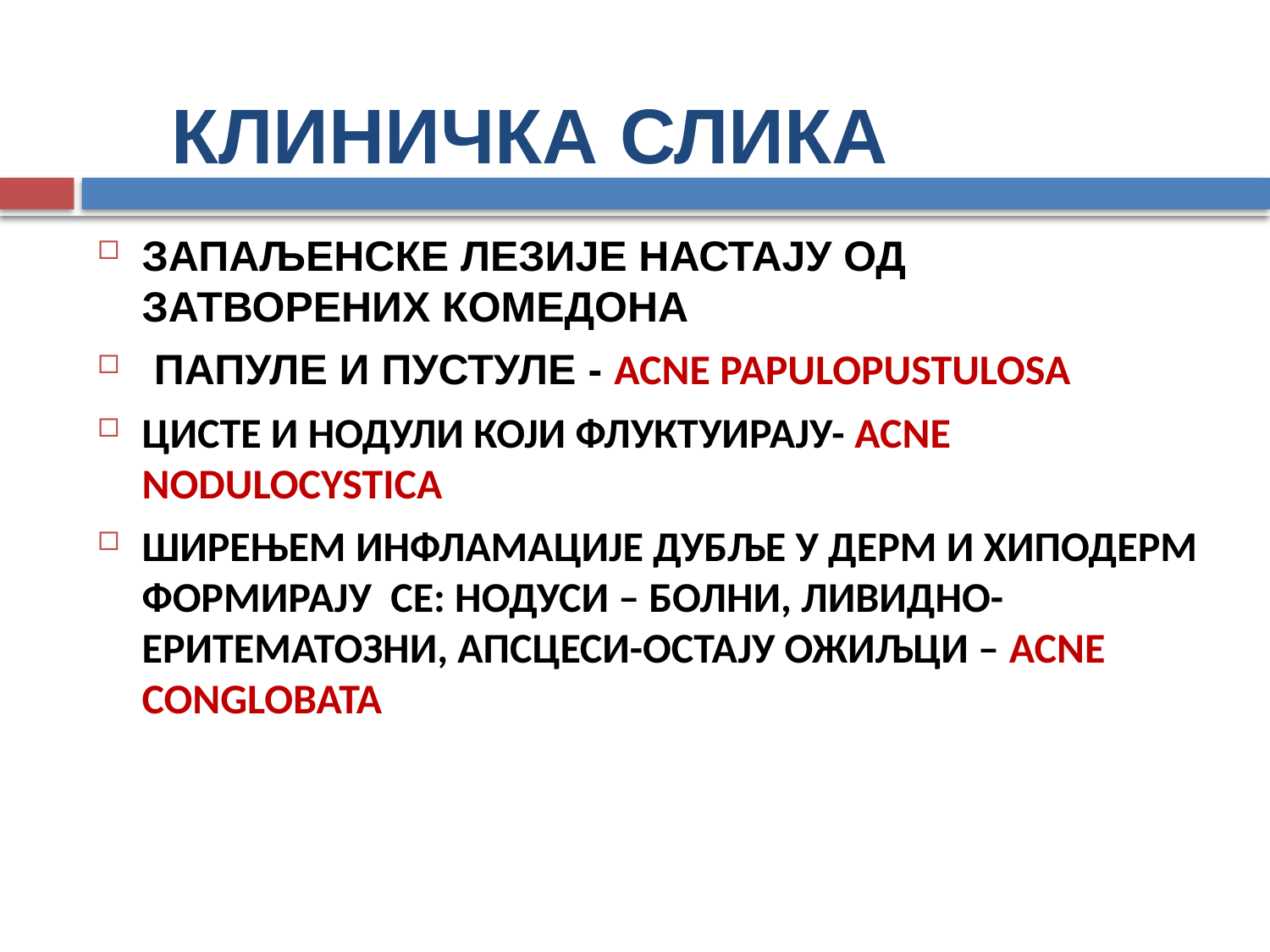

# КЛИНИЧКА СЛИКА
ЗАПАЉЕНСКЕ ЛЕЗИЈЕ НАСТАЈУ ОД ЗАТВОРЕНИХ КОМЕДОНА
 ПАПУЛЕ И ПУСТУЛЕ - ACNE PAPULOPUSTULOSA
ЦИСТЕ И НОДУЛИ КОЈИ ФЛУКТУИРАЈУ- ACNE NODULOCYSTICA
ШИРЕЊЕМ ИНФЛАМАЦИЈЕ ДУБЉЕ У ДЕРМ И ХИПОДЕРМ ФОРМИРАЈУ  СЕ: НОДУСИ – БОЛНИ, ЛИВИДНО-ЕРИТЕМАТОЗНИ, АПСЦЕСИ-ОСТАЈУ ОЖИЉЦИ – ACNE CONGLOBATA